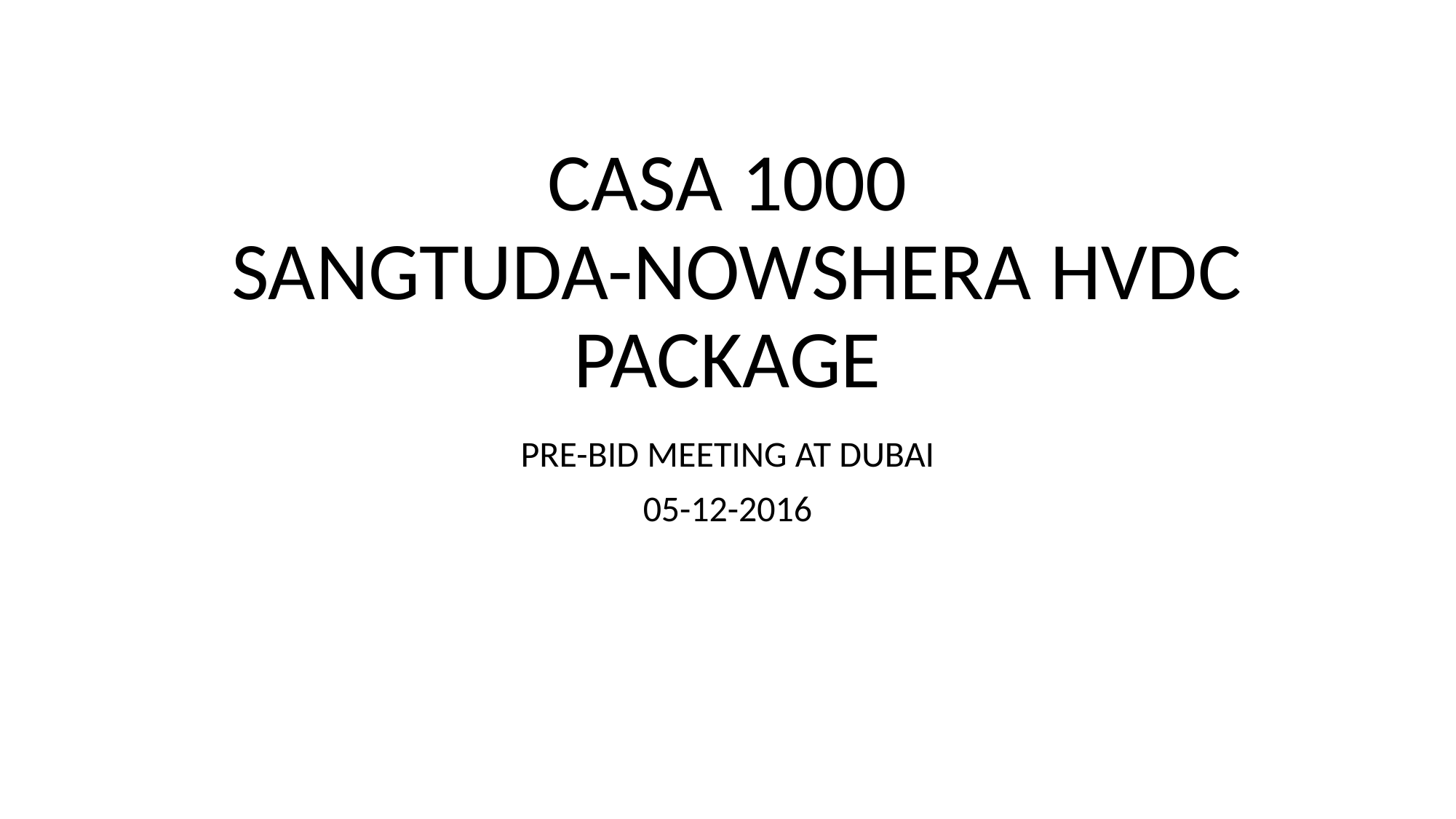

# CASA 1000 SANGTUDA-NOWSHERA HVDC PACKAGE
PRE-BID MEETING AT DUBAI
05-12-2016